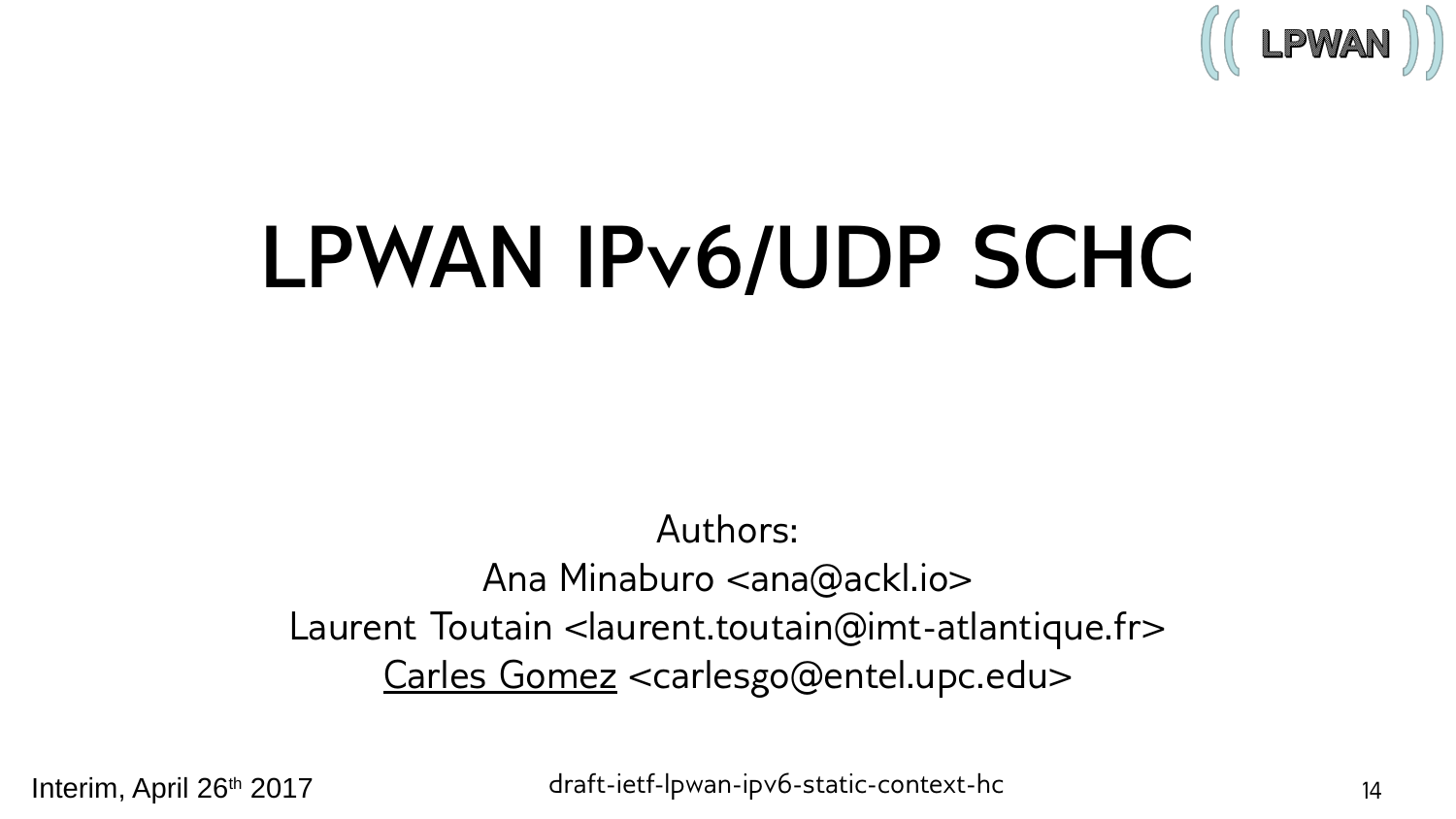

LPWAN IPv6/UDP SCHC
Authors:
Ana Minaburo <ana@ackl.io>
Laurent Toutain <laurent.toutain@imt-atlantique.fr>
Carles Gomez <carlesgo@entel.upc.edu>

draft-ietf-lpwan-ipv6-static-context-hc
14